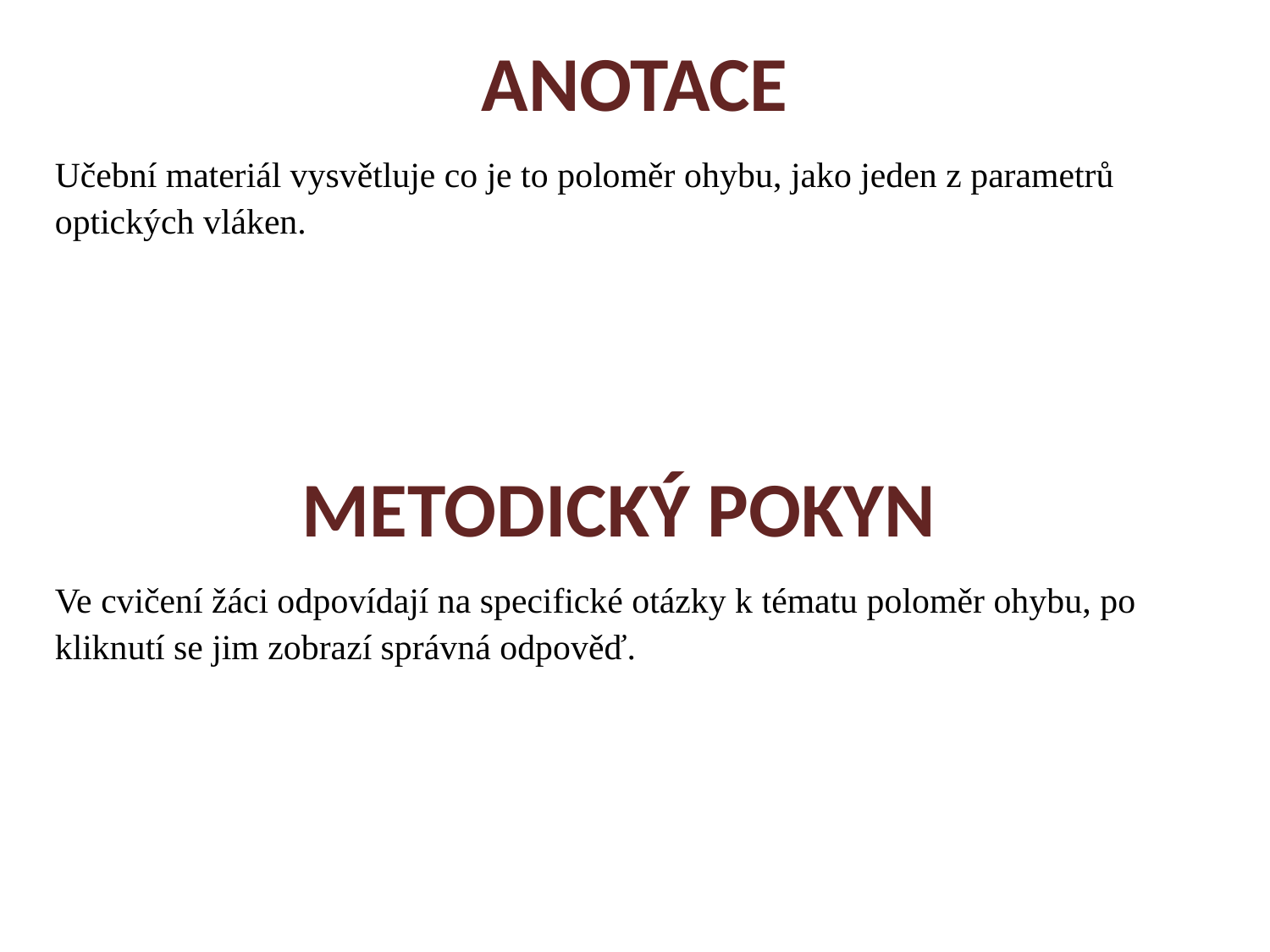

ANOTACE
Učební materiál vysvětluje co je to poloměr ohybu, jako jeden z parametrů optických vláken.
METODICKÝ POKYN
Ve cvičení žáci odpovídají na specifické otázky k tématu poloměr ohybu, po kliknutí se jim zobrazí správná odpověď.